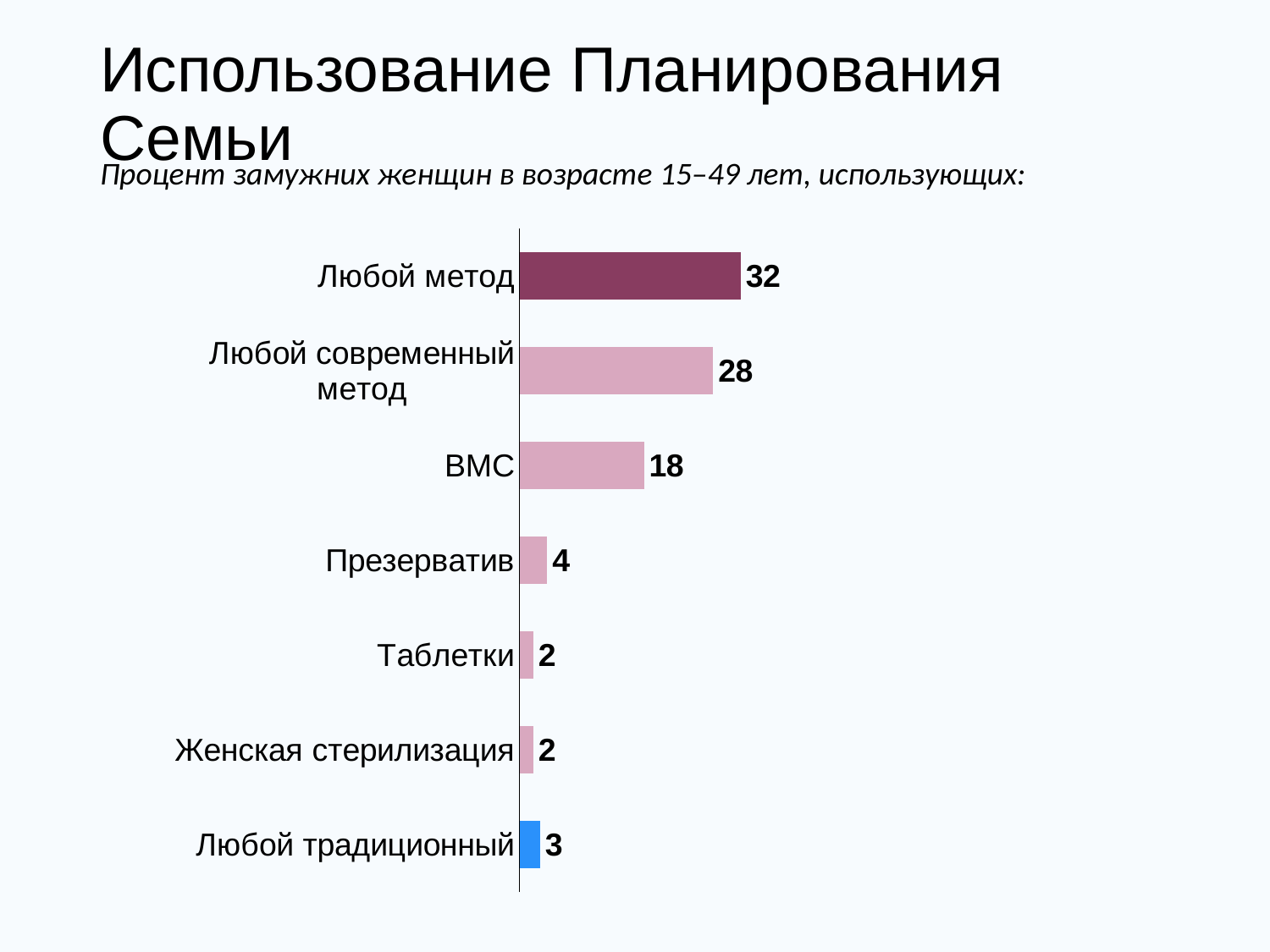

# Использование Планирования Семьи
Процент замужних женщин в возрасте 15–49 лет, использующих:

### Chart

| Category | Замужние женщины |
|---|---|
| Любой традиционный | 3.0 |
| Женская стерилизация | 2.0 |
| Таблетки | 2.0 |
| Презерватив | 4.0 |
| ВМС | 18.0 |
| Любой современный метод | 28.0 |
| Любой метод | 32.0 |